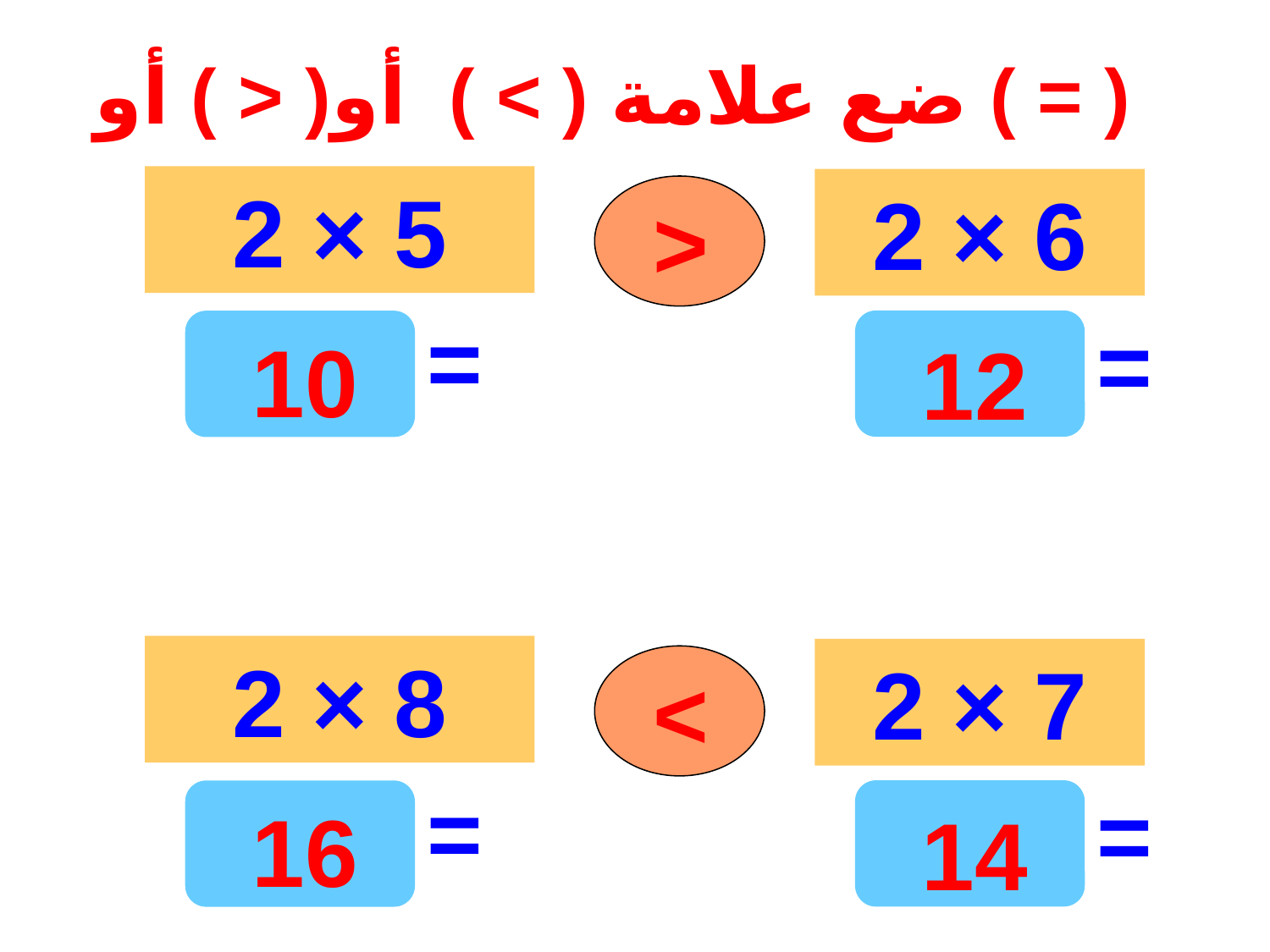

ضع علامة ( > )  أو( < ) أو ( = )
2 × 5
2 × 6

>
=
=

10
12
2 × 8
2 × 7

<
=
=

16
14